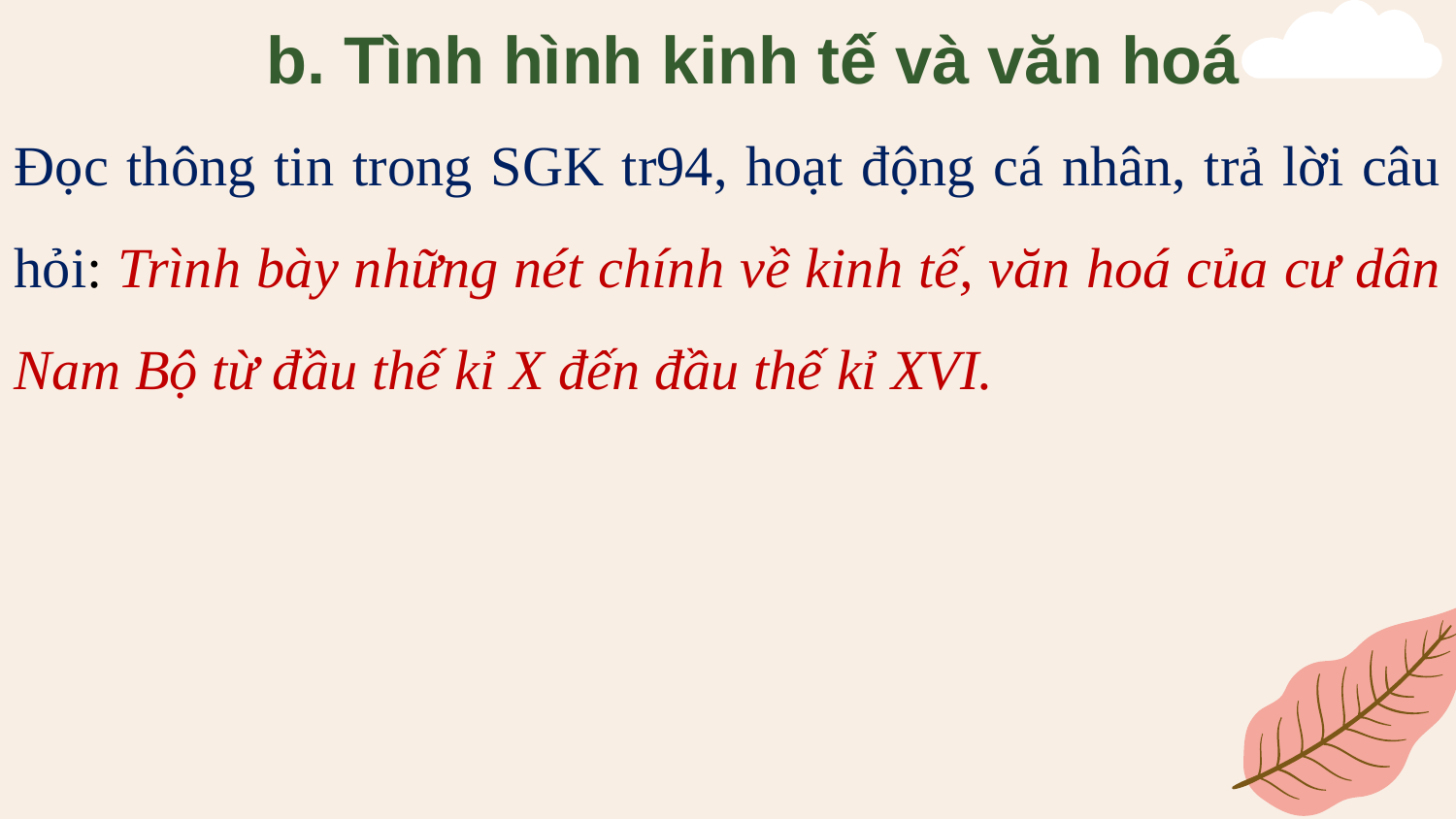

# b. Tình hình kinh tế và văn hoá
Đọc thông tin trong SGK tr94, hoạt động cá nhân, trả lời câu hỏi: Trình bày những nét chính về kinh tế, văn hoá của cư dân Nam Bộ từ đầu thế kỉ X đến đầu thế kỉ XVI.